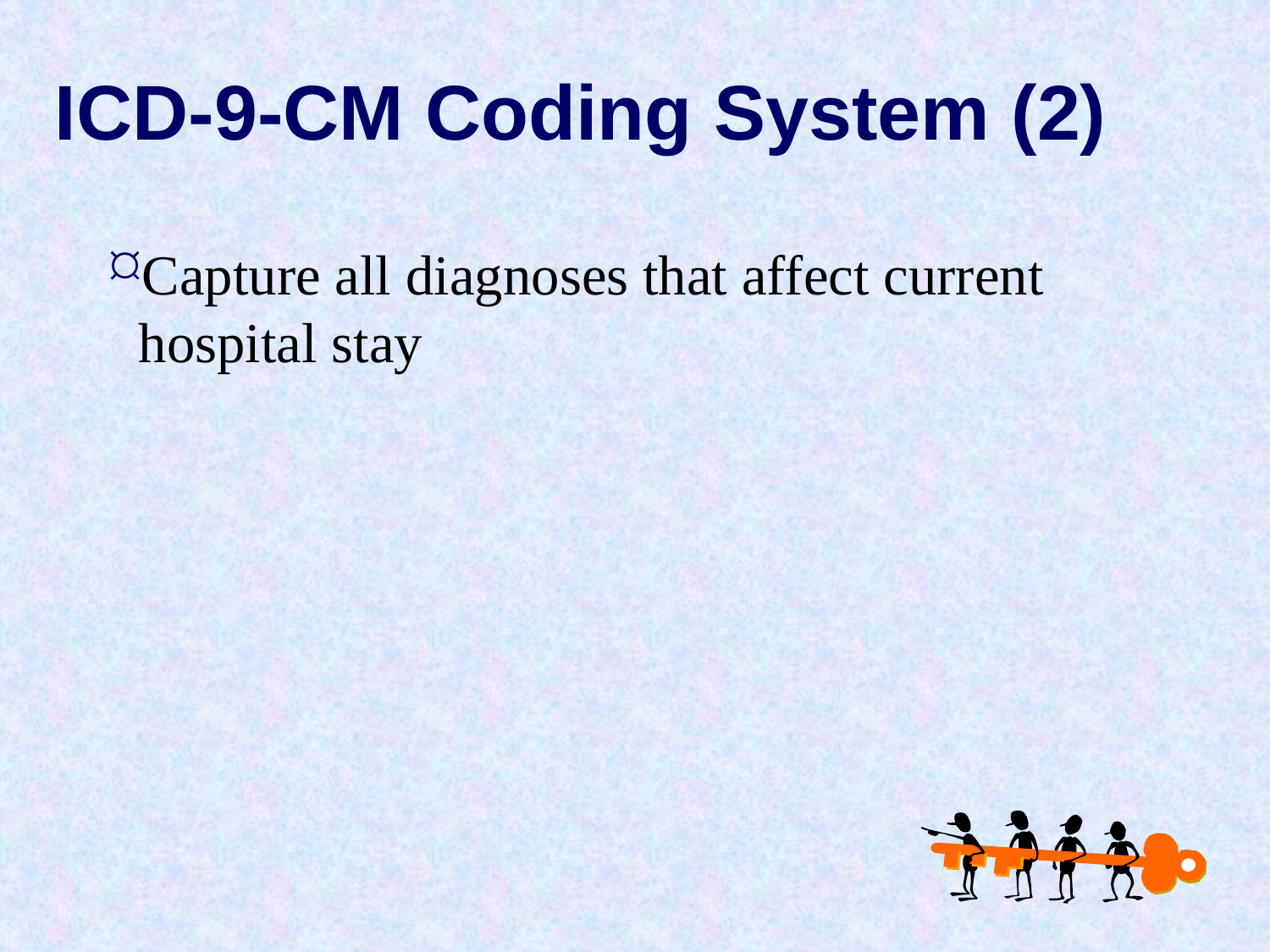

# ICD-9-CM Coding System (2)
Capture all diagnoses that affect current hospital stay